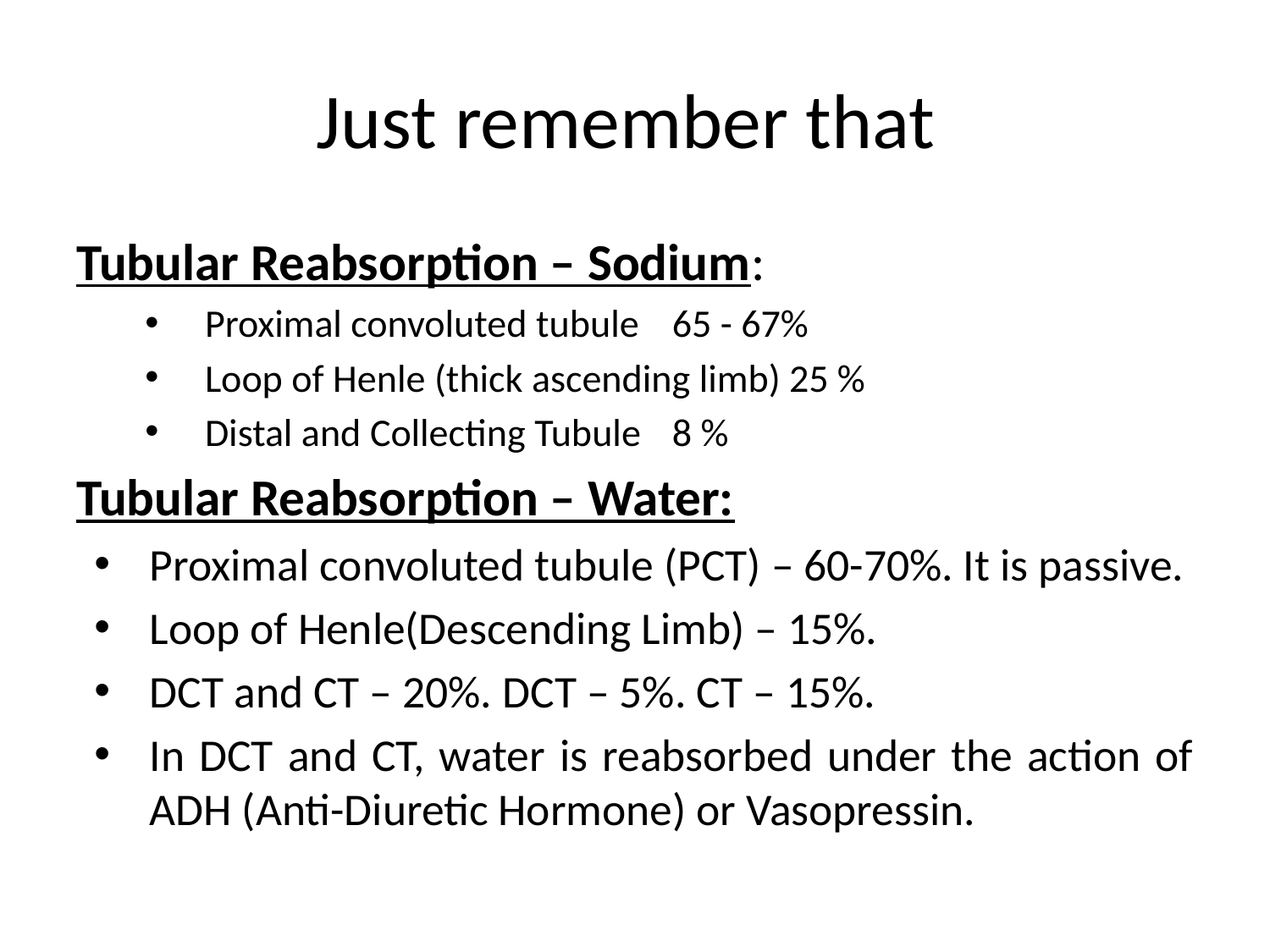

# Just remember that
Tubular Reabsorption – Sodium:
Proximal convoluted tubule			65 - 67%
Loop of Henle (thick ascending limb)	25 %
Distal and Collecting Tubule			8 %
Tubular Reabsorption – Water:
Proximal convoluted tubule (PCT) – 60-70%. It is passive.
Loop of Henle(Descending Limb) – 15%.
DCT and CT – 20%. DCT – 5%. CT – 15%.
In DCT and CT, water is reabsorbed under the action of ADH (Anti-Diuretic Hormone) or Vasopressin.